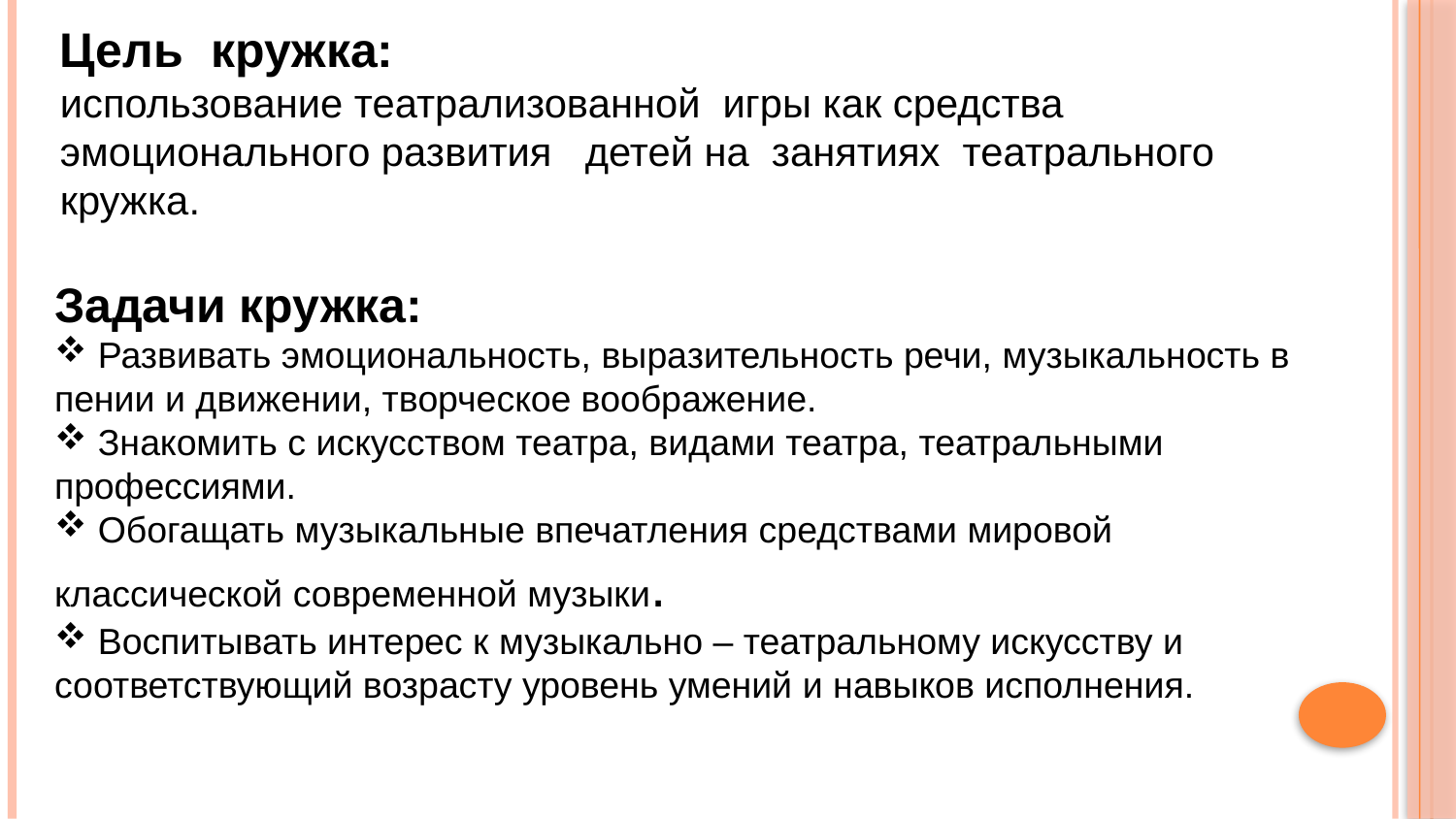

Цель  кружка:
использование театрализованной  игры как средства  эмоционального развития   детей на  занятиях  театрального кружка.
Задачи кружка:
 Развивать эмоциональность, выразительность речи, музыкальность в пении и движении, творческое воображение.
 Знакомить с искусством театра, видами театра, театральными профессиями.
 Обогащать музыкальные впечатления средствами мировой классической современной музыки.
 Воспитывать интерес к музыкально – театральному искусству и  соответствующий возрасту уровень умений и навыков исполнения.